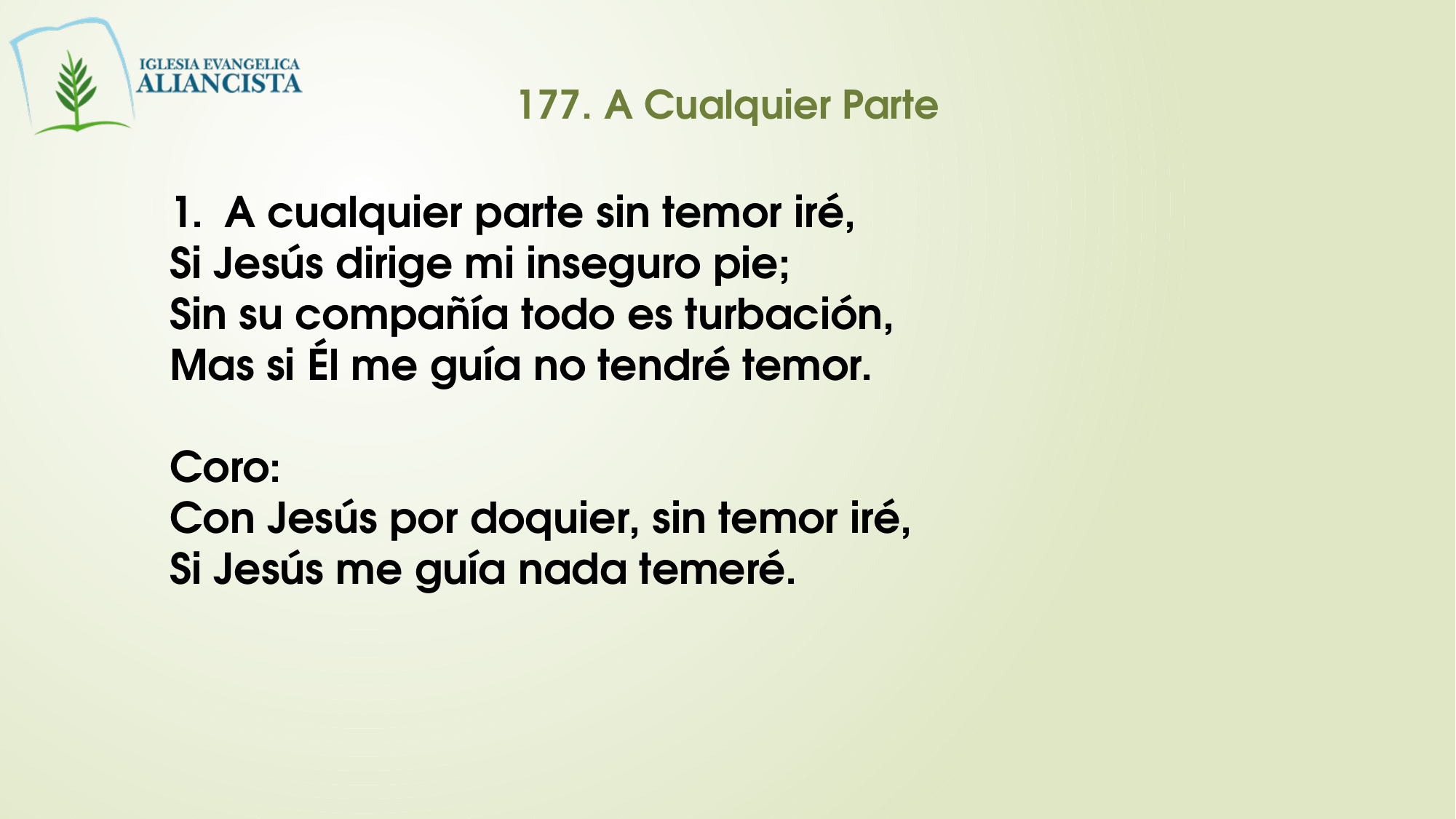

177. A Cualquier Parte
A cualquier parte sin temor iré,
Si Jesús dirige mi inseguro pie;
Sin su compañía todo es turbación,
Mas si Él me guía no tendré temor.

Coro:
Con Jesús por doquier, sin temor iré,
Si Jesús me guía nada temeré.